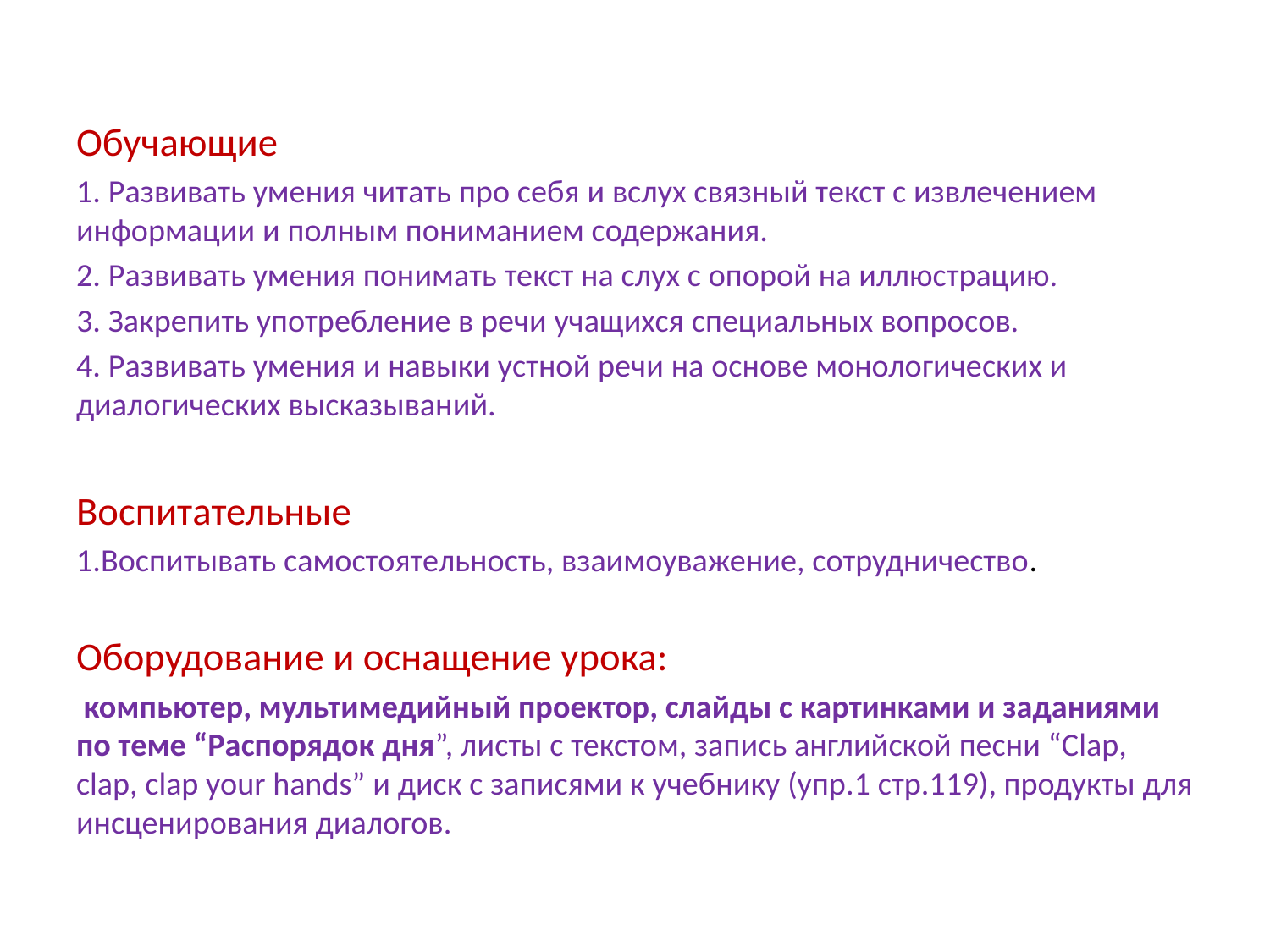

Обучающие
1. Развивать умения читать про себя и вслух связный текст с извлечением информации и полным пониманием содержания.
2. Развивать умения понимать текст на слух с опорой на иллюстрацию.
3. Закрепить употребление в речи учащихся специальных вопросов.
4. Развивать умения и навыки устной речи на основе монологических и диалогических высказываний.

Воспитательные
1.Воспитывать самостоятельность, взаимоуважение, сотрудничество.

Оборудование и оснащение урока:
 компьютер, мультимедийный проектор, слайды с картинками и заданиями по теме “Распорядок дня”, листы с текстом, запись английской песни “Clap, clap, clap your hands” и диск с записями к учебнику (упр.1 стр.119), продукты для инсценирования диалогов.